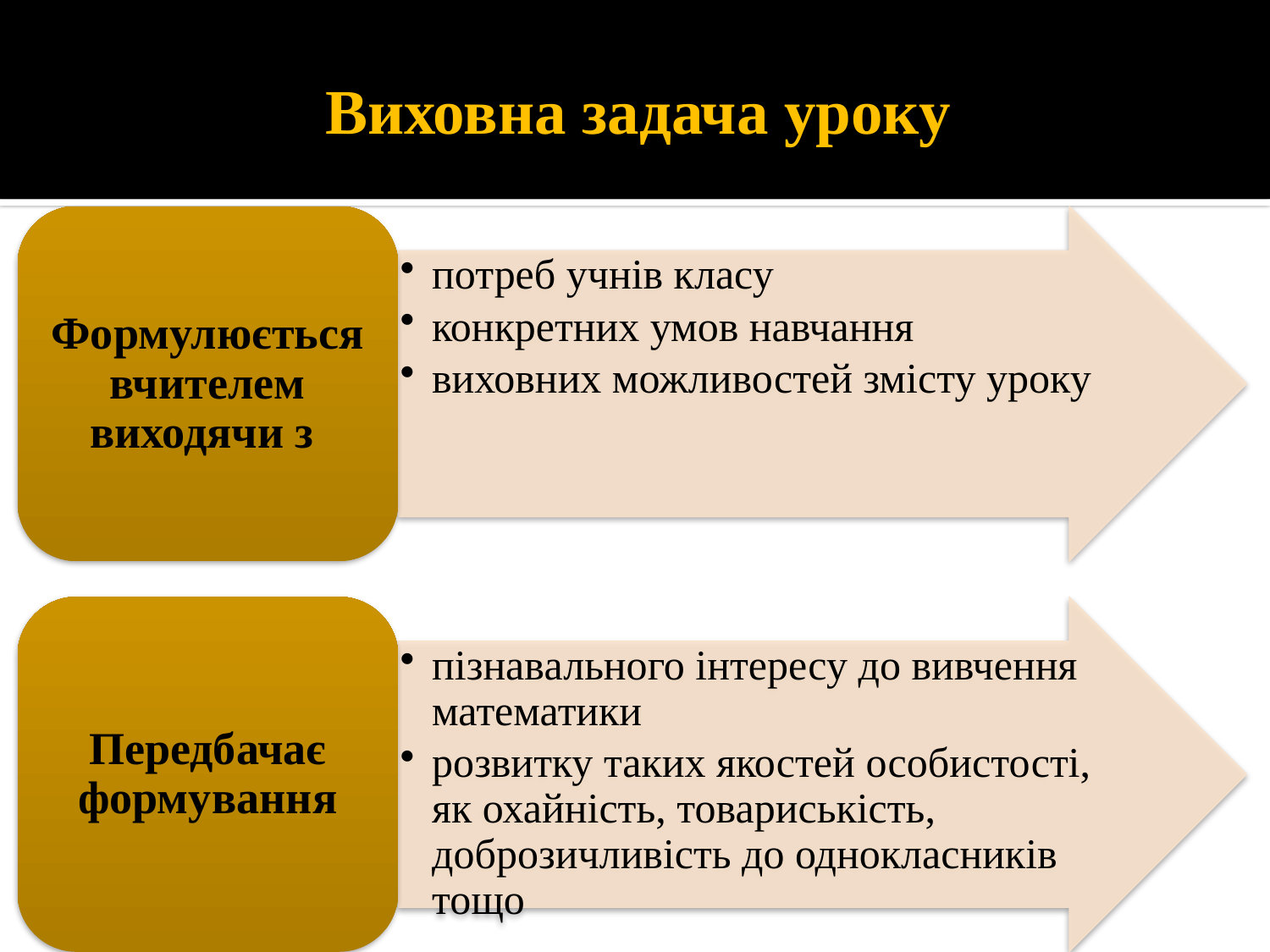

# Виховна задача уроку
потреб учнів класу
конкретних умов навчання
виховних можливостей змісту уроку
Формулюється вчителем виходячи з
пізнавального інтересу до вивчення математики
розвитку таких якостей особистості, як охайність, товариськість, доброзичливість до однокласників тощо
Передбачає формування